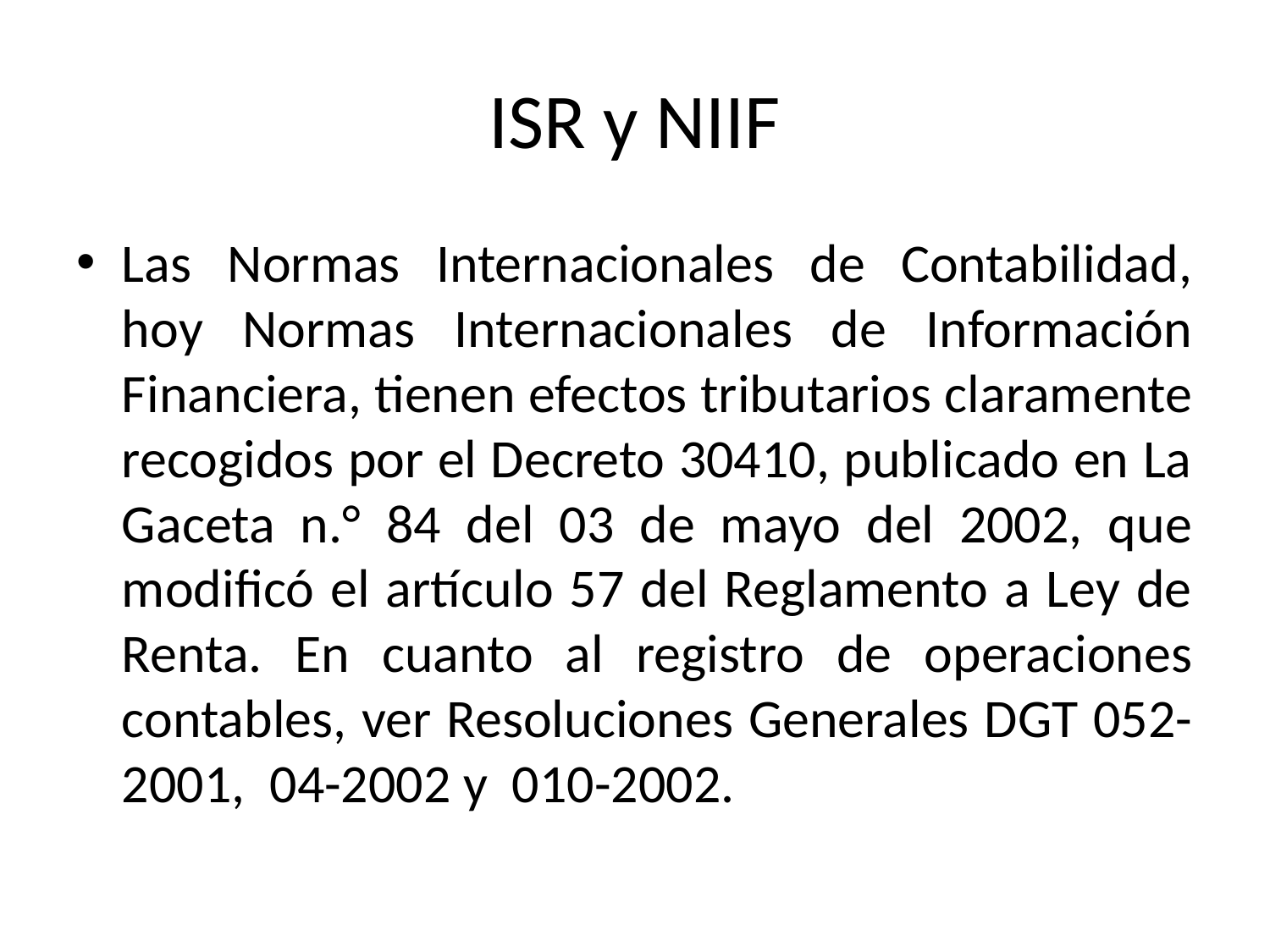

# ISR y NIIF
Las Normas Internacionales de Contabilidad, hoy Normas Internacionales de Información Financiera, tienen efectos tributarios claramente recogidos por el Decreto 30410, publicado en La Gaceta n.° 84 del 03 de mayo del 2002, que modificó el artículo 57 del Reglamento a Ley de Renta. En cuanto al registro de operaciones contables, ver Resoluciones Generales DGT 052-2001,  04-2002 y  010-2002.